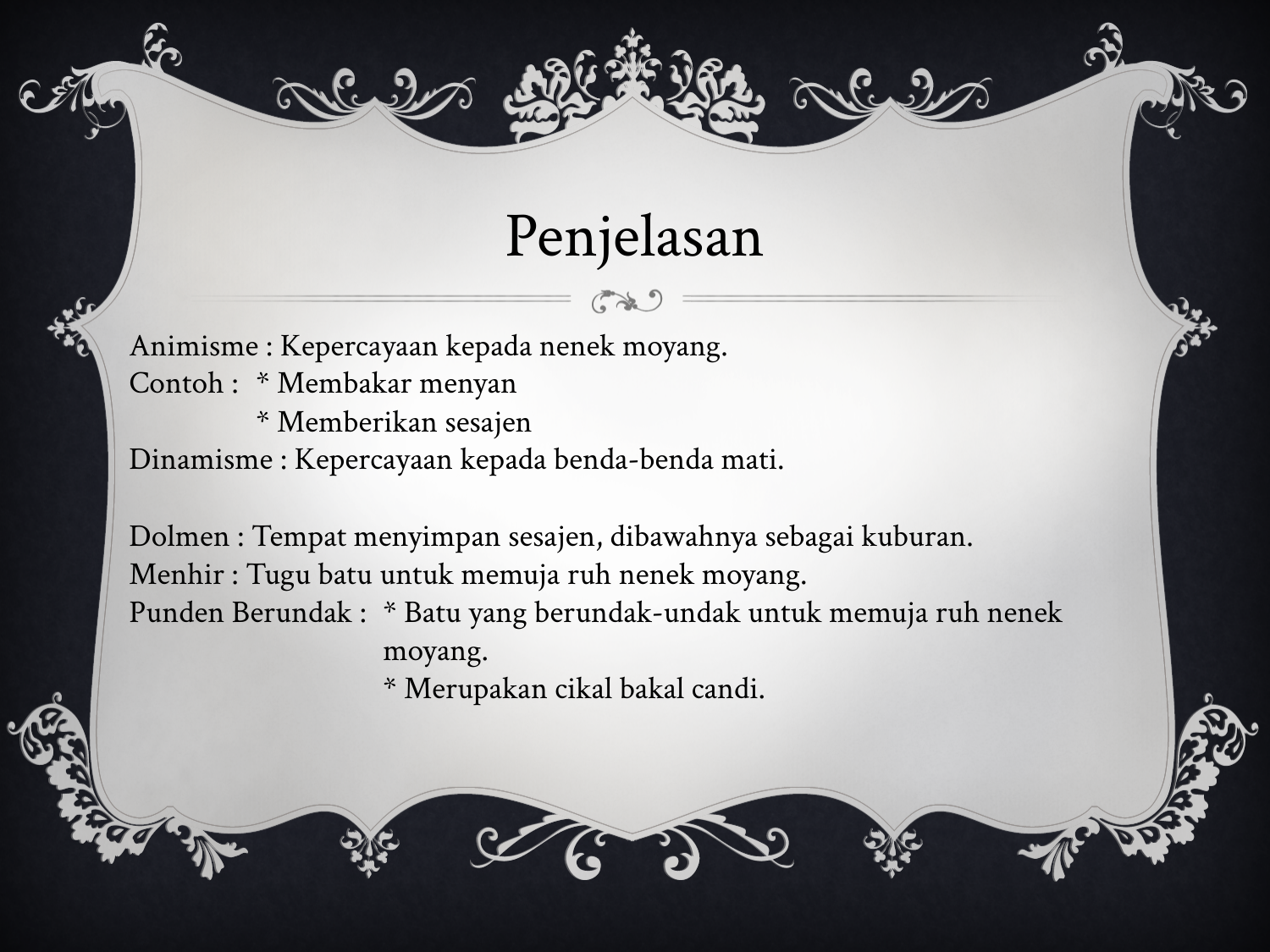

# Penjelasan
Animisme : Kepercayaan kepada nenek moyang.
Contoh : 	* Membakar menyan
	* Memberikan sesajen
Dinamisme : Kepercayaan kepada benda-benda mati.

Dolmen : Tempat menyimpan sesajen, dibawahnya sebagai kuburan.
Menhir : Tugu batu untuk memuja ruh nenek moyang.
Punden Berundak : 	* Batu yang berundak-undak untuk memuja ruh nenek 		moyang.
		* Merupakan cikal bakal candi.